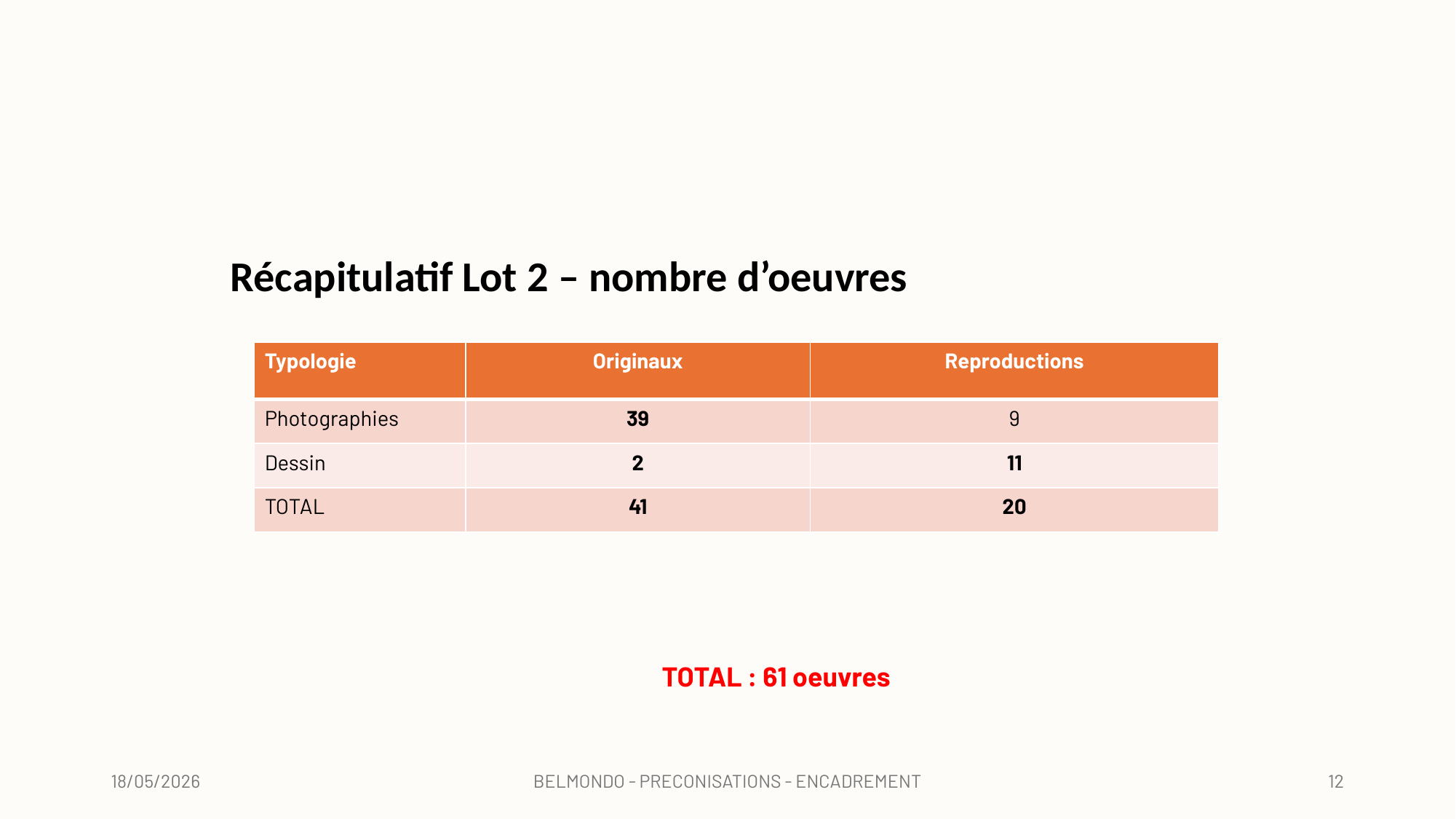

Récapitulatif Lot 2 – nombre d’oeuvres
| Typologie | Originaux | Reproductions |
| --- | --- | --- |
| Photographies | 39 | 9 |
| Dessin | 2 | 11 |
| TOTAL | 41 | 20 |
TOTAL : 61 oeuvres
18/05/2026
BELMONDO - PRECONISATIONS - ENCADREMENT
12